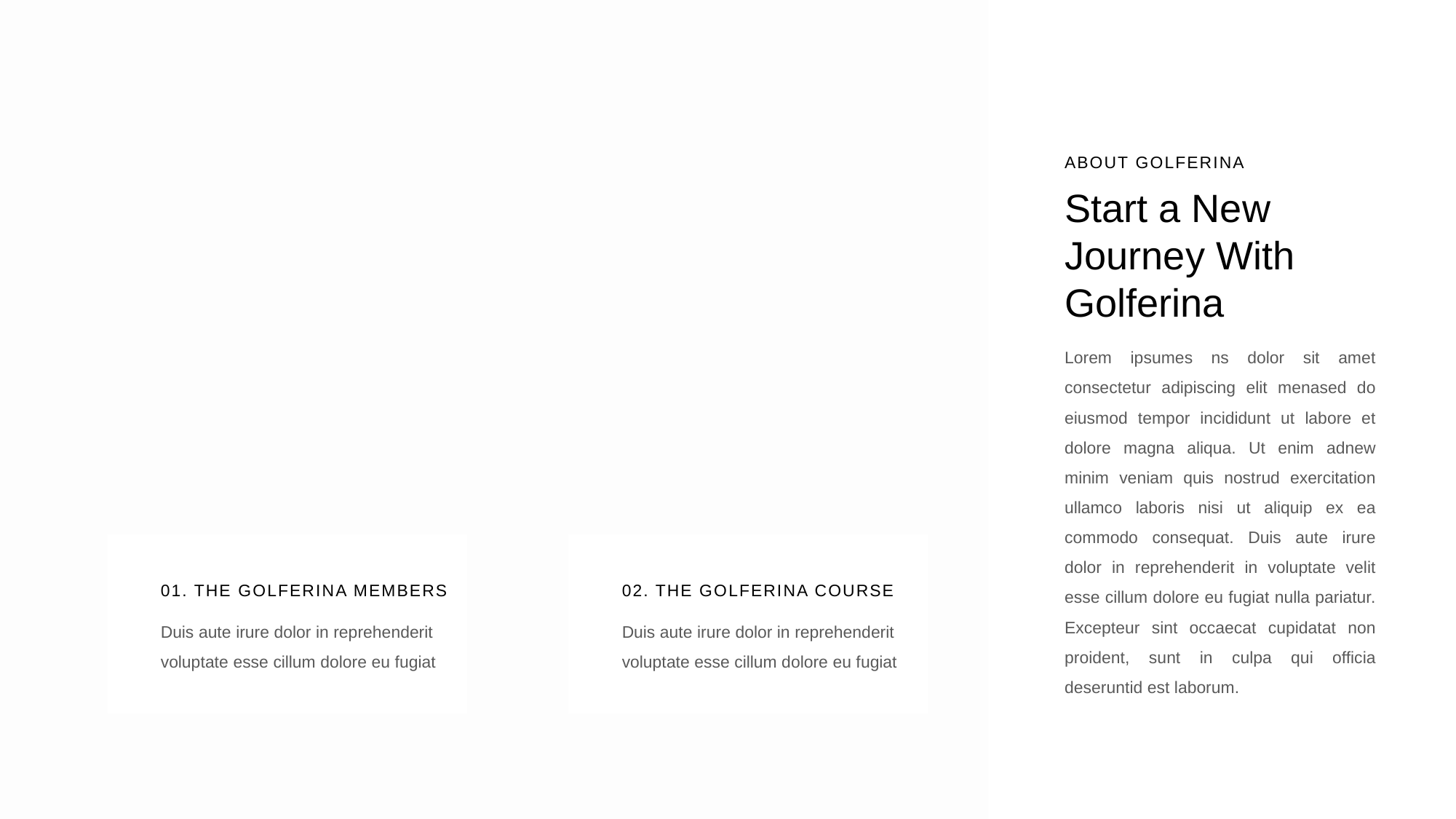

ABOUT GOLFERINA
Start a New Journey With Golferina
Lorem ipsumes ns dolor sit amet consectetur adipiscing elit menased do eiusmod tempor incididunt ut labore et dolore magna aliqua. Ut enim adnew minim veniam quis nostrud exercitation ullamco laboris nisi ut aliquip ex ea commodo consequat. Duis aute irure dolor in reprehenderit in voluptate velit esse cillum dolore eu fugiat nulla pariatur. Excepteur sint occaecat cupidatat non proident, sunt in culpa qui officia deseruntid est laborum.

01. THE GOLFERINA MEMBERS
02. THE GOLFERINA COURSE
Duis aute irure dolor in reprehenderit voluptate esse cillum dolore eu fugiat
Duis aute irure dolor in reprehenderit voluptate esse cillum dolore eu fugiat